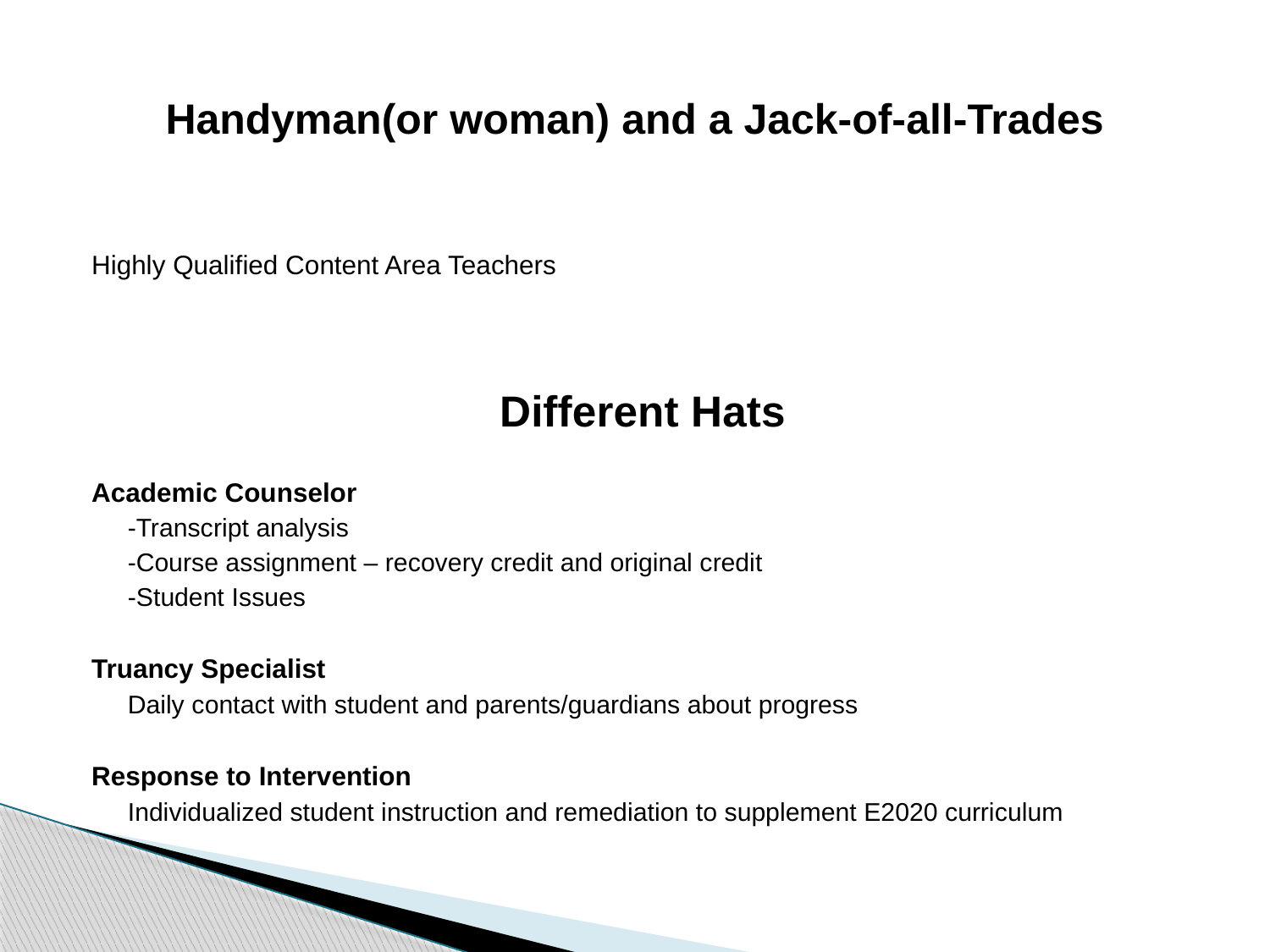

# Handyman(or woman) and a Jack-of-all-Trades

Highly Qualified Content Area Teachers

Different Hats

Academic Counselor
	-Transcript analysis
	-Course assignment – recovery credit and original credit
	-Student Issues

Truancy Specialist
	Daily contact with student and parents/guardians about progress

Response to Intervention
	Individualized student instruction and remediation to supplement E2020 curriculum